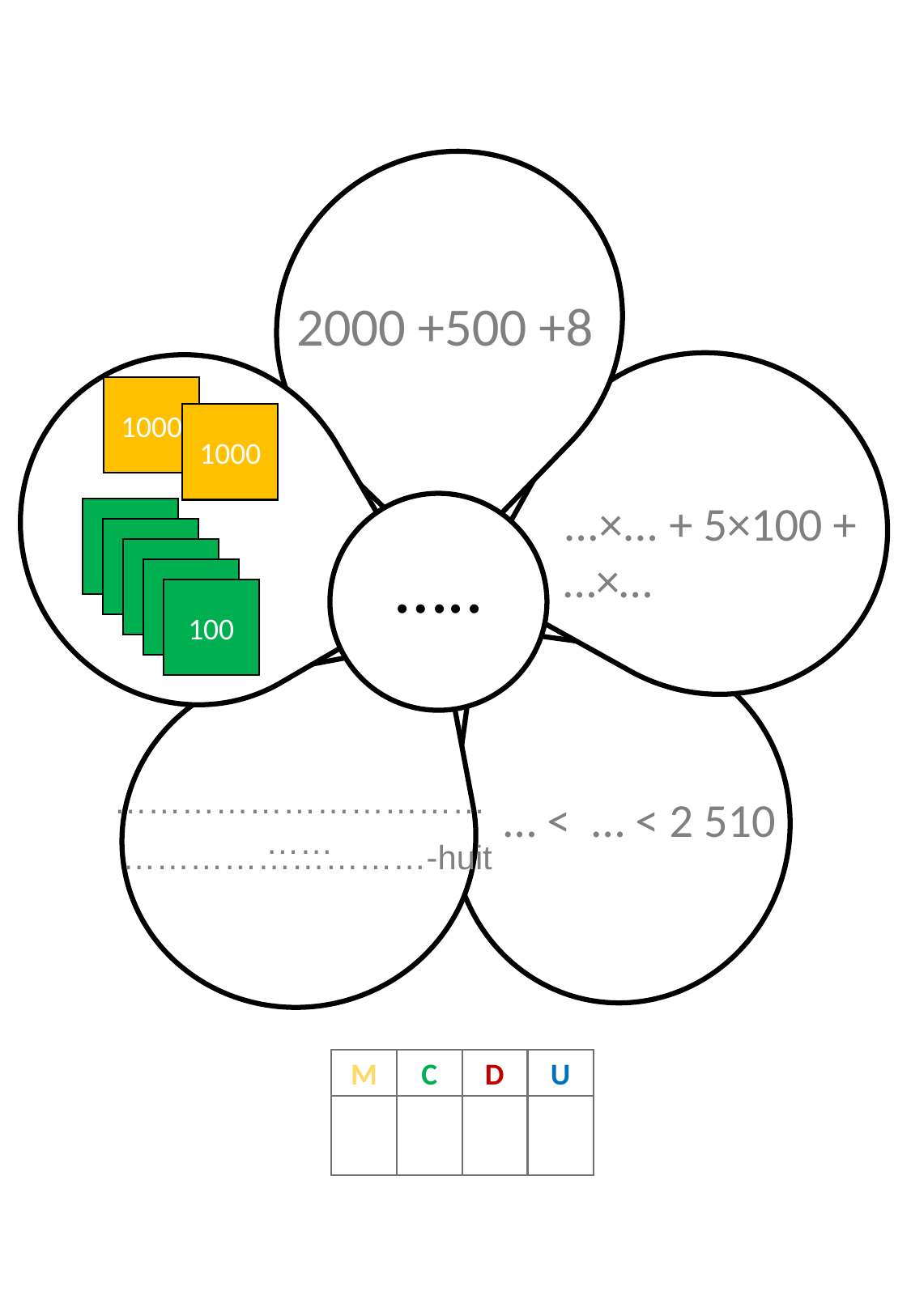

2000 +500 +8
1000
1000
...×... + 5×100 + …×…
100
100
…..
100
100
100
…………………………………
… <  … < 2 510
………………………-huit
M
C
D
U